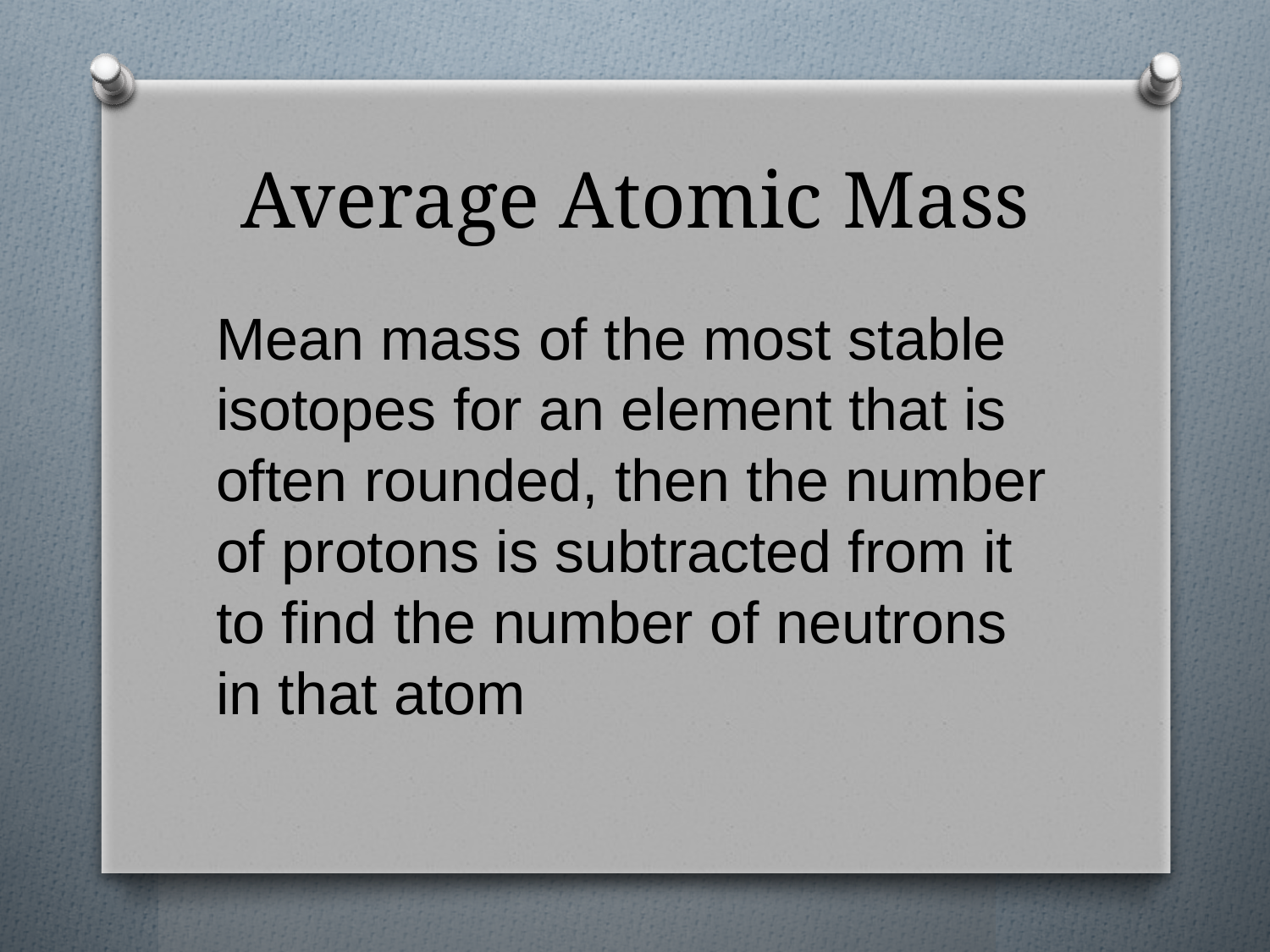

# Average Atomic Mass
Mean mass of the most stable isotopes for an element that is often rounded, then the number of protons is subtracted from it to find the number of neutrons in that atom